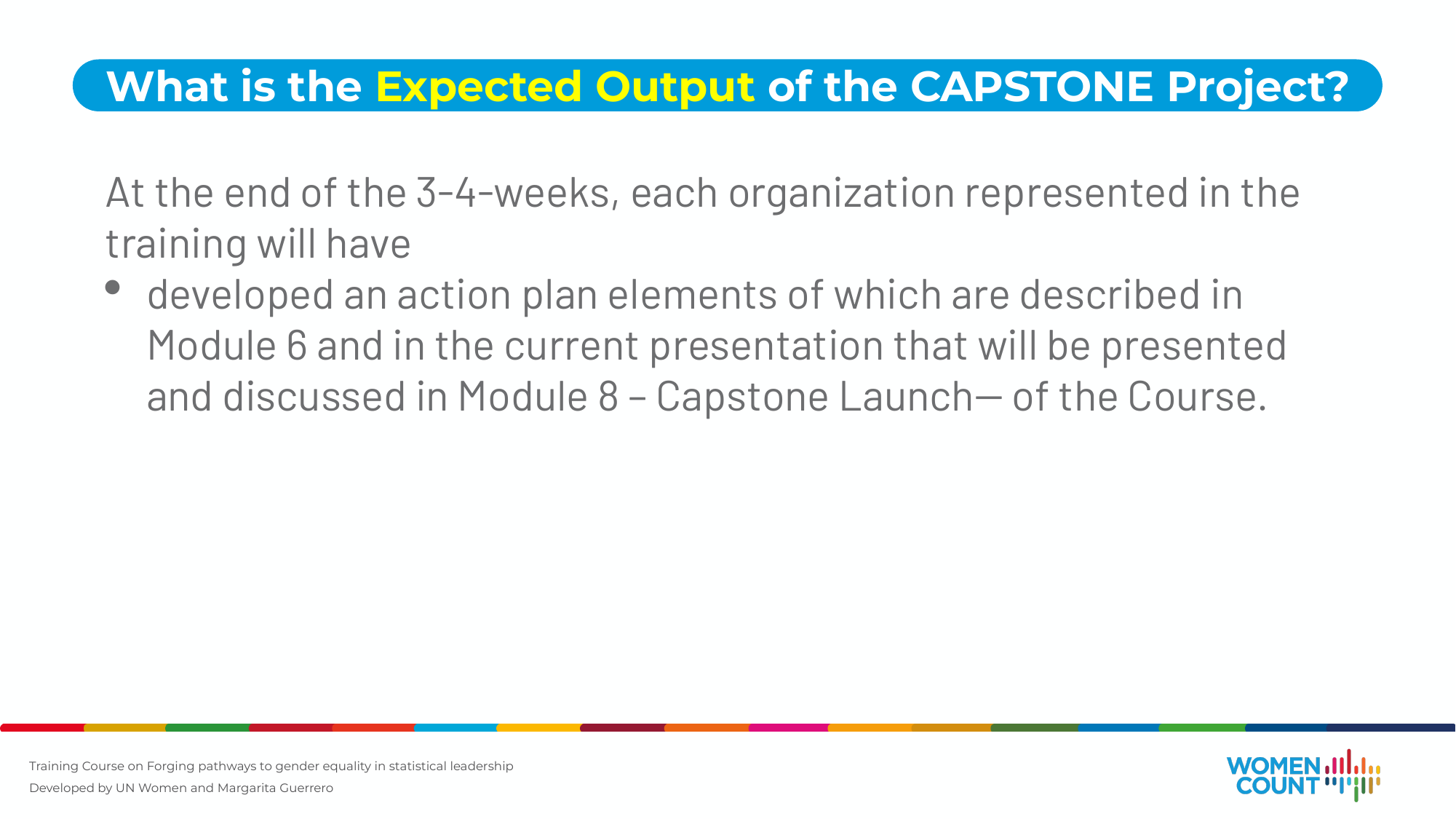

What is the Expected Output of the CAPSTONE Project?
At the end of the 3-4-weeks, each organization represented in the training will have
developed an action plan elements of which are described in Module 6 and in the current presentation that will be presented and discussed in Module 8 – Capstone Launch-- of the Course.
Training Course on Forging pathways to gender equality in statistical leadership
Developed by UN Women and Margarita Guerrero